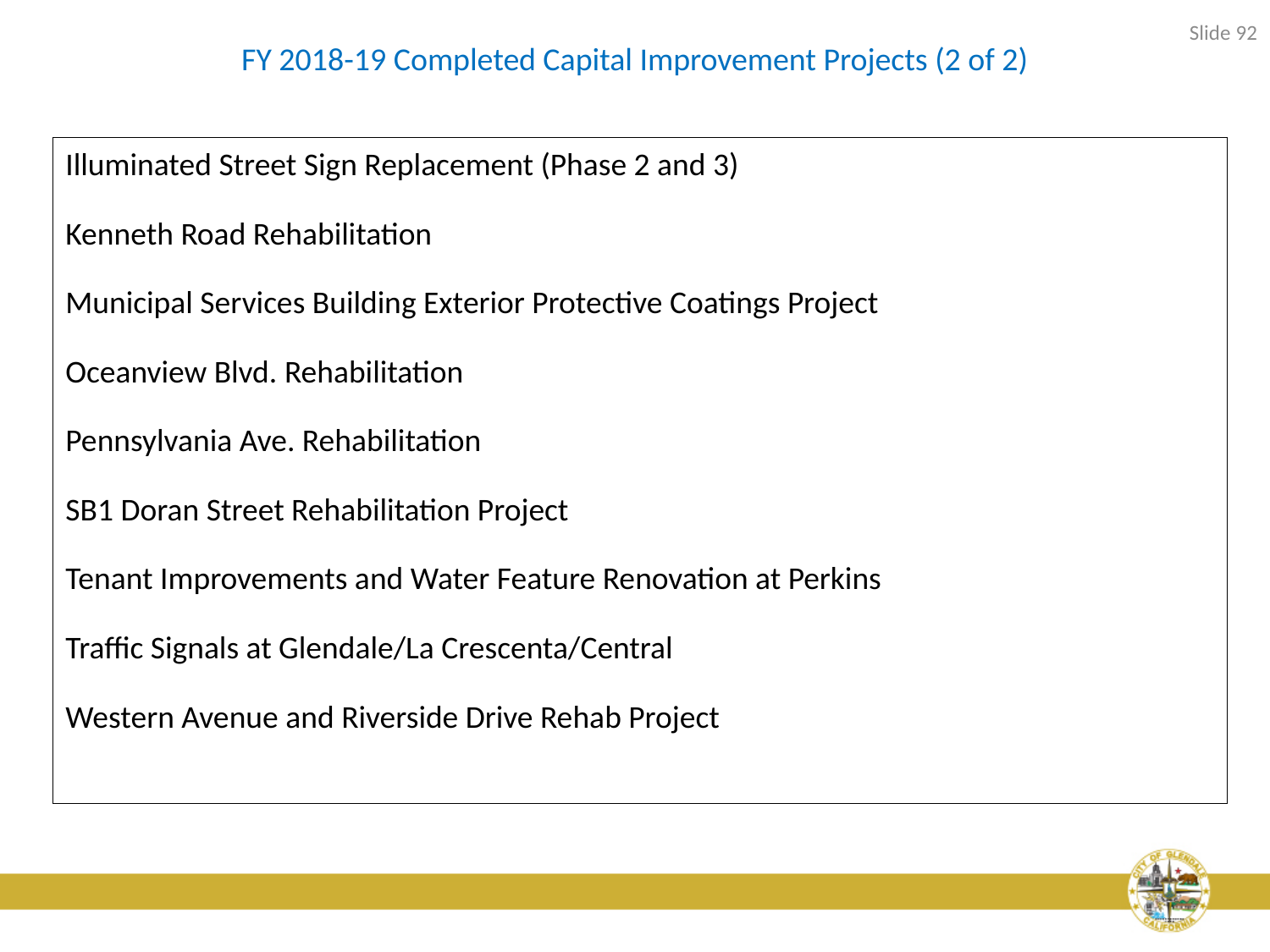

Slide 92
# FY 2018-19 Completed Capital Improvement Projects (2 of 2)
Illuminated Street Sign Replacement (Phase 2 and 3)

Kenneth Road Rehabilitation

Municipal Services Building Exterior Protective Coatings Project

Oceanview Blvd. Rehabilitation

Pennsylvania Ave. Rehabilitation

SB1 Doran Street Rehabilitation Project

Tenant Improvements and Water Feature Renovation at Perkins

Traffic Signals at Glendale/La Crescenta/Central

Western Avenue and Riverside Drive Rehab Project